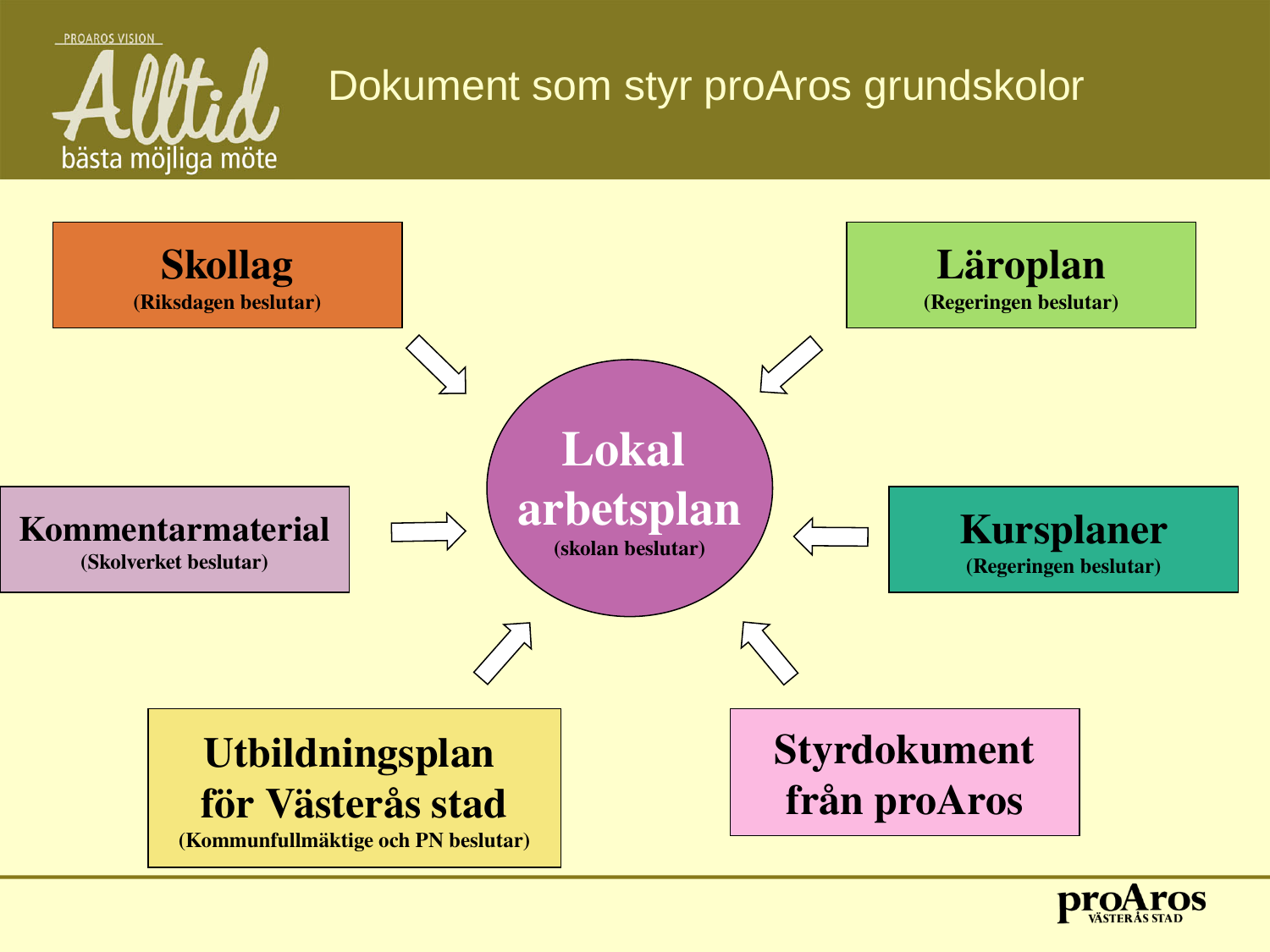

# Dokument som styr proAros grundskolor
Skollag
(Riksdagen beslutar)
Läroplan
(Regeringen beslutar)

Lokal
arbetsplan
(skolan beslutar)
Kommentarmaterial
(Skolverket beslutar)
Kursplaner
(Regeringen beslutar)

Utbildningsplan
för Västerås stad
(Kommunfullmäktige och PN beslutar)
Styrdokument
från proAros